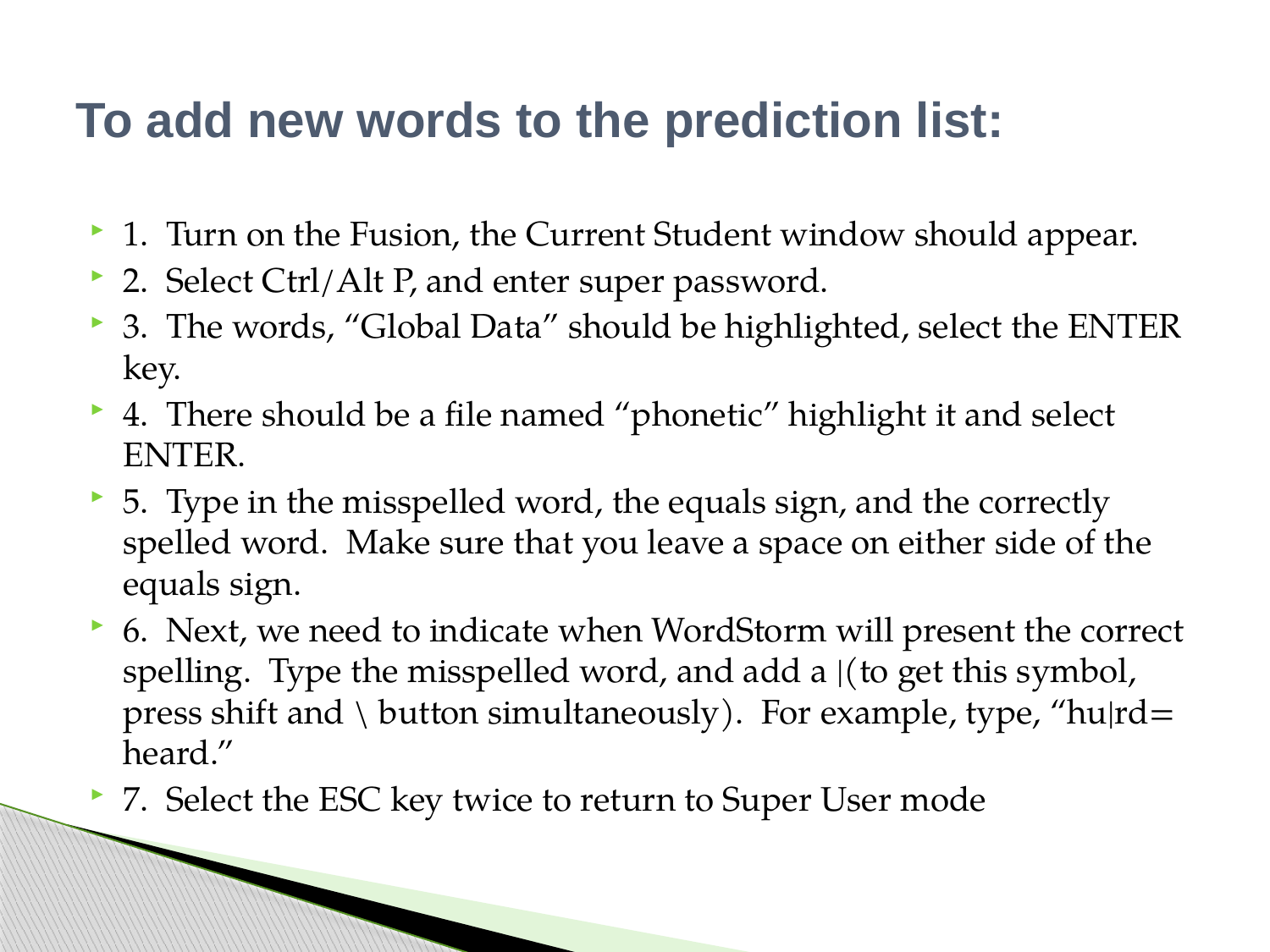

# To add new words to the prediction list:
1.  Turn on the Fusion, the Current Student window should appear.
2.  Select Ctrl/Alt P, and enter super password.
3.  The words, “Global Data” should be highlighted, select the ENTER key.
4.  There should be a file named “phonetic” highlight it and select ENTER.
5.  Type in the misspelled word, the equals sign, and the correctly spelled word.  Make sure that you leave a space on either side of the equals sign.
6.  Next, we need to indicate when WordStorm will present the correct spelling.  Type the misspelled word, and add a |(to get this symbol, press shift and \ button simultaneously).  For example, type, “hu|rd= heard.”
7.  Select the ESC key twice to return to Super User mode